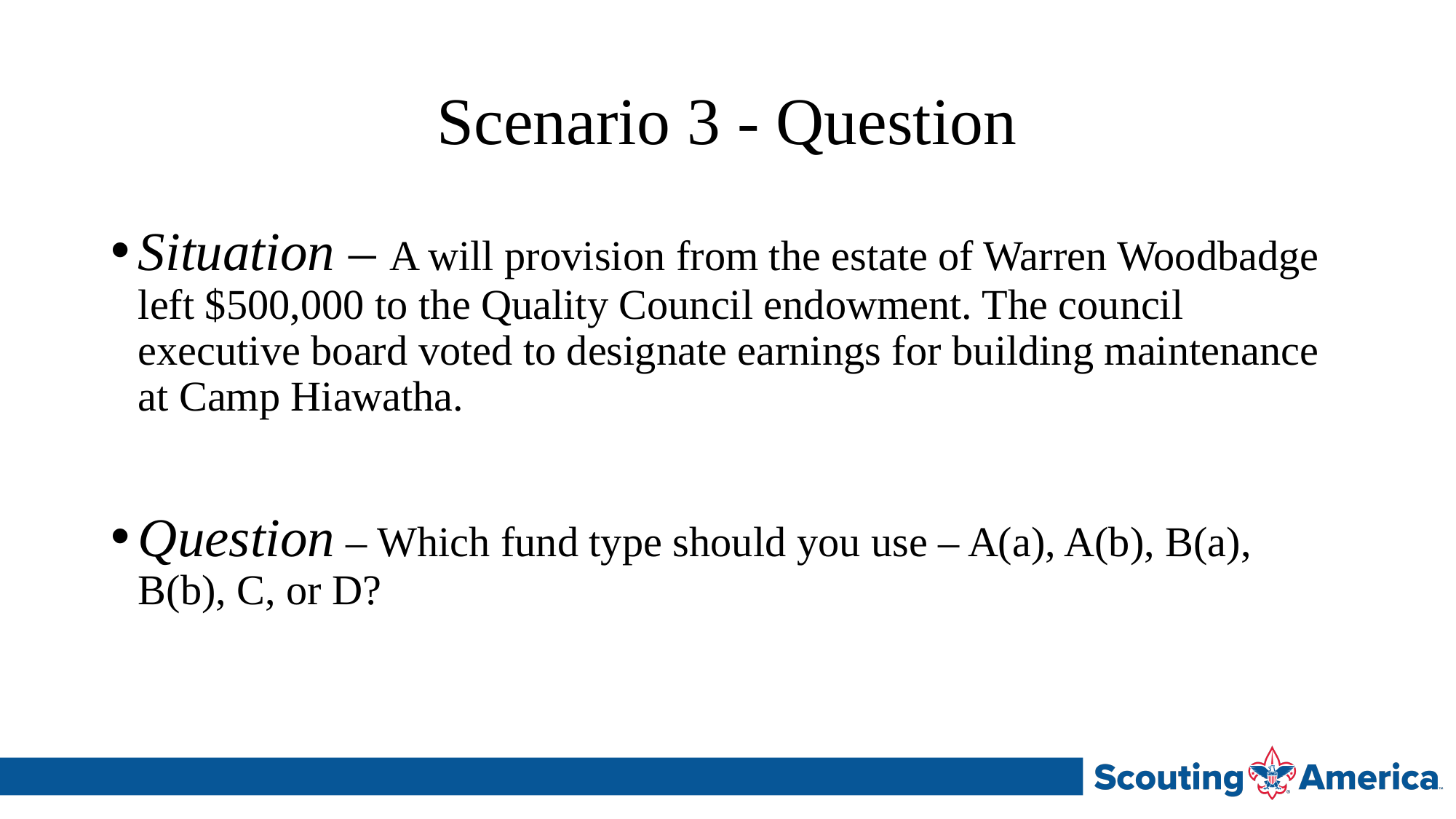

# Scenario 3 - Question
Situation – A will provision from the estate of Warren Woodbadge left $500,000 to the Quality Council endowment. The council executive board voted to designate earnings for building maintenance at Camp Hiawatha.

Question – Which fund type should you use – A(a), A(b), B(a), B(b), C, or D?